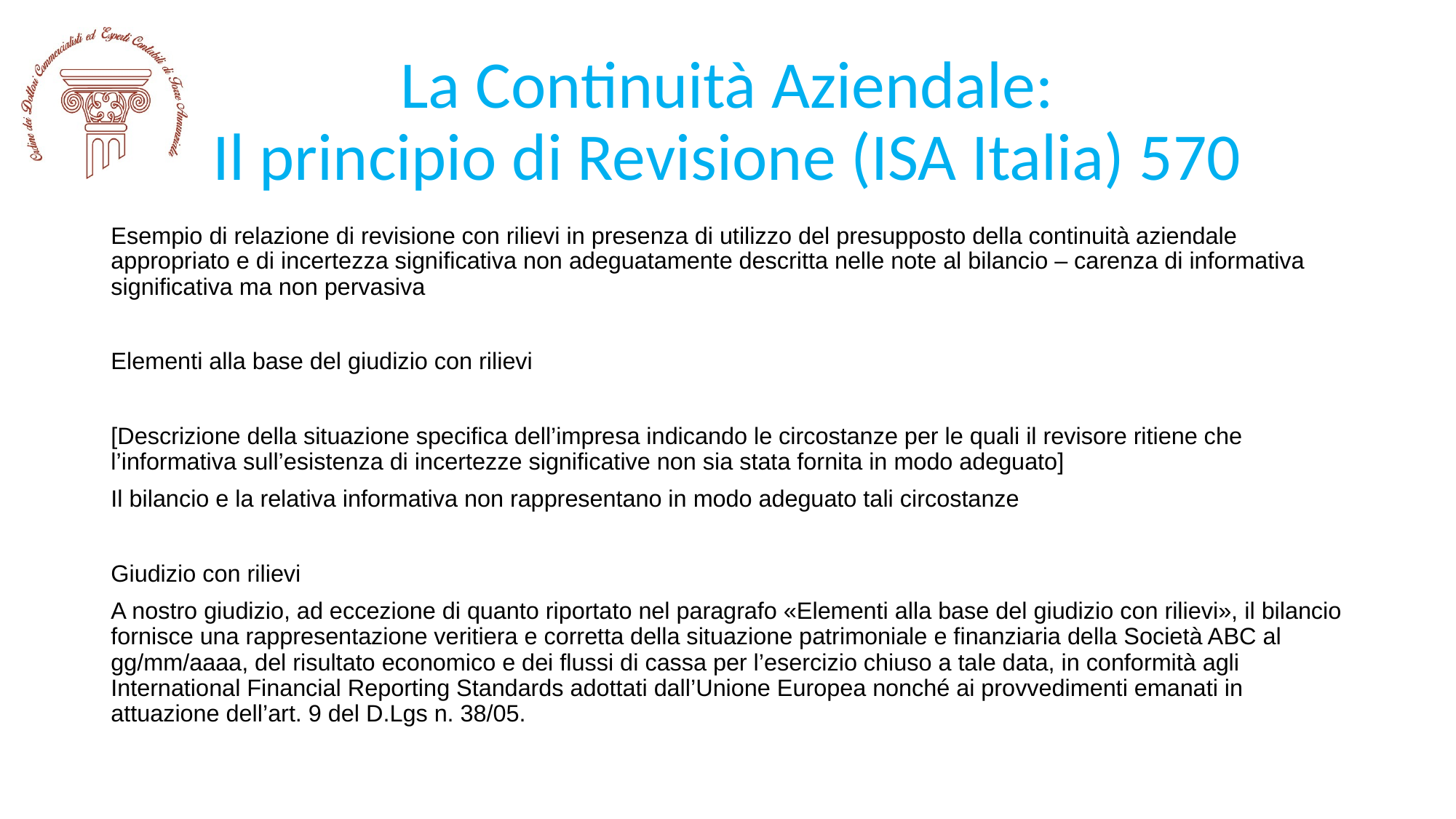

# La Continuità Aziendale: Il principio di Revisione (ISA Italia) 570
Esempio di relazione di revisione con rilievi in presenza di utilizzo del presupposto della continuità aziendale appropriato e di incertezza significativa non adeguatamente descritta nelle note al bilancio – carenza di informativa significativa ma non pervasiva

Elementi alla base del giudizio con rilievi

[Descrizione della situazione specifica dell’impresa indicando le circostanze per le quali il revisore ritiene che l’informativa sull’esistenza di incertezze significative non sia stata fornita in modo adeguato]
Il bilancio e la relativa informativa non rappresentano in modo adeguato tali circostanze

Giudizio con rilievi
A nostro giudizio, ad eccezione di quanto riportato nel paragrafo «Elementi alla base del giudizio con rilievi», il bilancio fornisce una rappresentazione veritiera e corretta della situazione patrimoniale e finanziaria della Società ABC al gg/mm/aaaa, del risultato economico e dei flussi di cassa per l’esercizio chiuso a tale data, in conformità agli International Financial Reporting Standards adottati dall’Unione Europea nonché ai provvedimenti emanati in attuazione dell’art. 9 del D.Lgs n. 38/05.